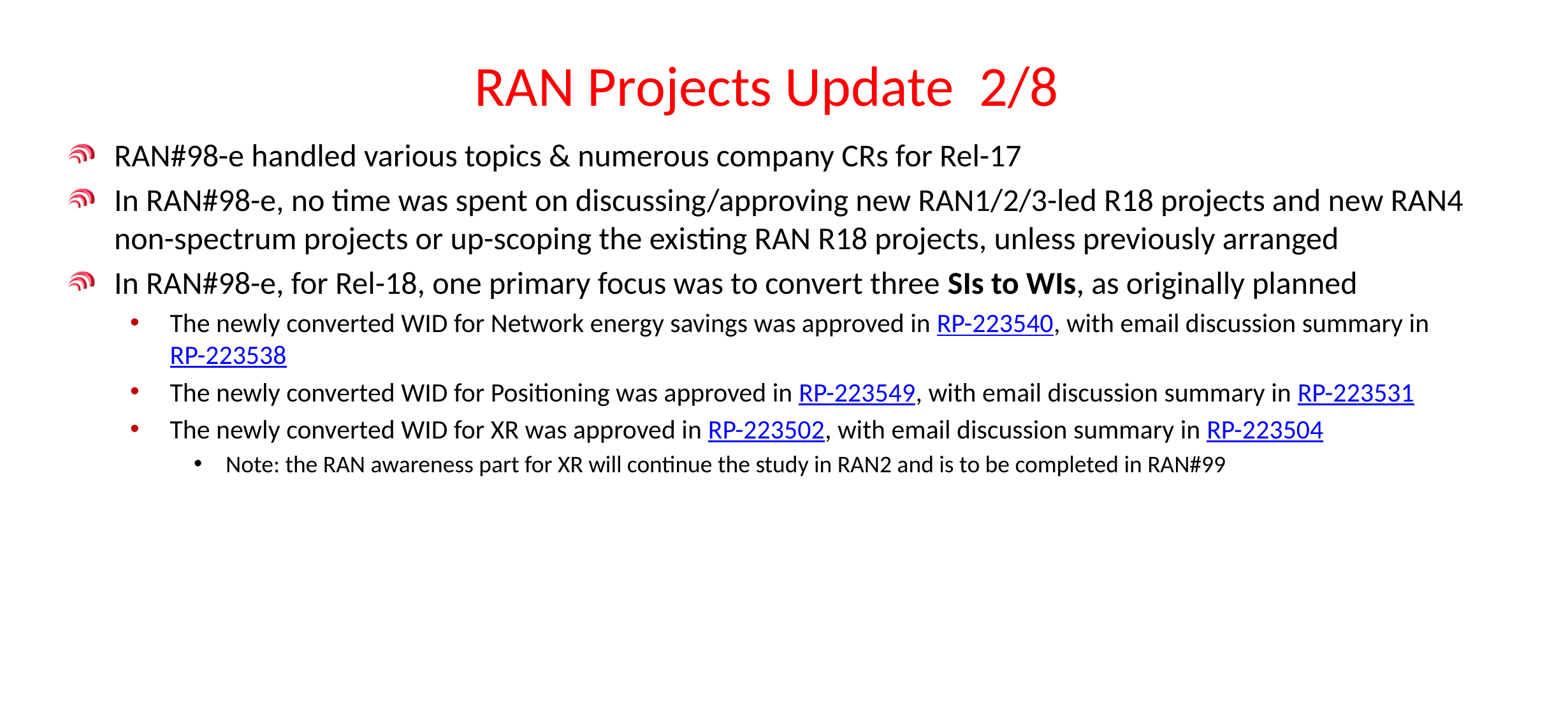

# RAN Projects Update  2/8
RAN#98-e handled various topics & numerous company CRs for Rel-17
In RAN#98-e, no time was spent on discussing/approving new RAN1/2/3-led R18 projects and new RAN4 non-spectrum projects or up-scoping the existing RAN R18 projects, unless previously arranged
In RAN#98-e, for Rel-18, one primary focus was to convert three SIs to WIs, as originally planned
The newly converted WID for Network energy savings was approved in RP-223540, with email discussion summary in RP-223538
The newly converted WID for Positioning was approved in RP-223549, with email discussion summary in RP-223531
The newly converted WID for XR was approved in RP-223502, with email discussion summary in RP-223504
Note: the RAN awareness part for XR will continue the study in RAN2 and is to be completed in RAN#99